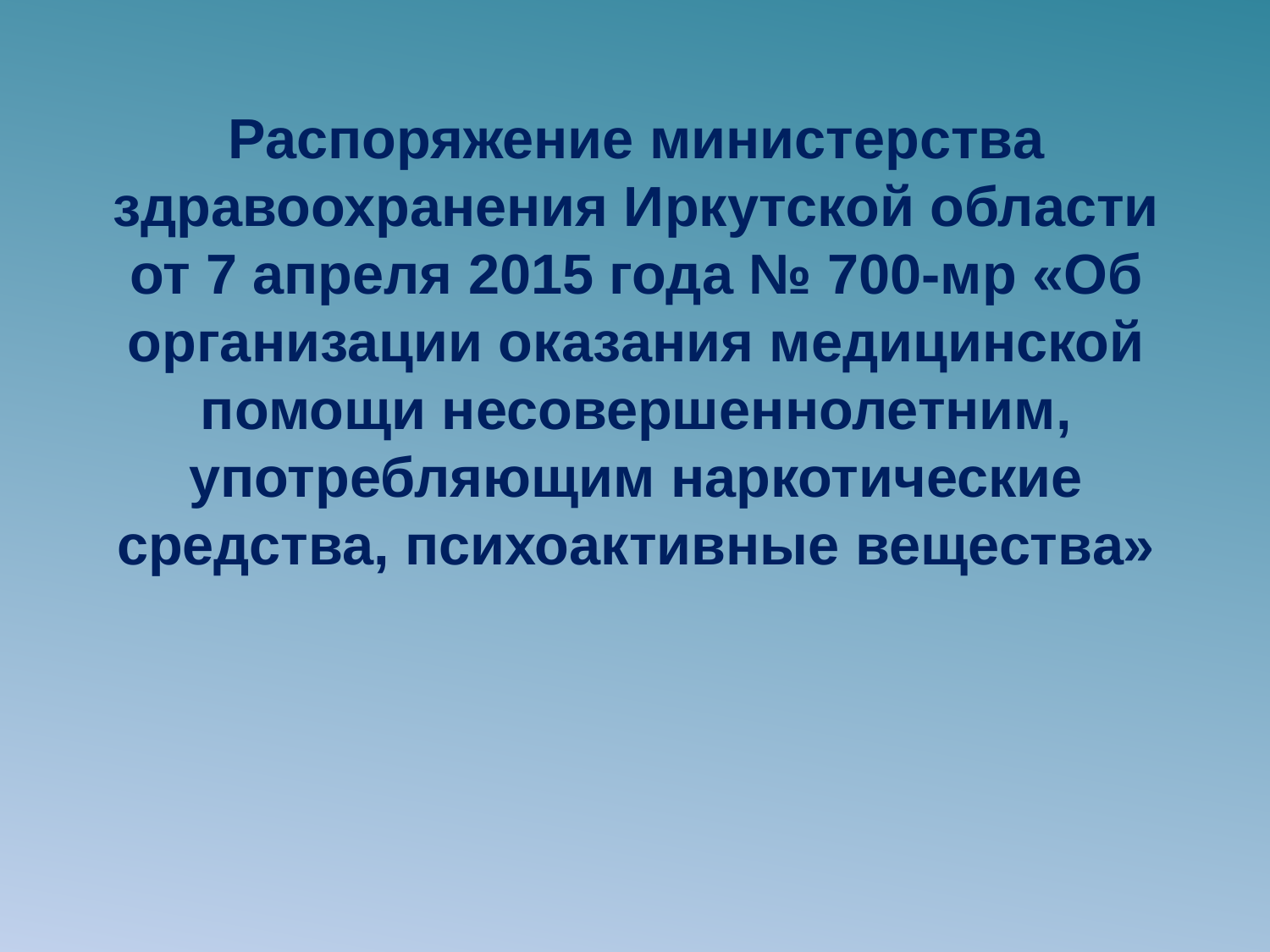

Распоряжение министерства здравоохранения Иркутской области от 7 апреля 2015 года № 700-мр «Об организации оказания медицинской помощи несовершеннолетним, употребляющим наркотические средства, психоактивные вещества»